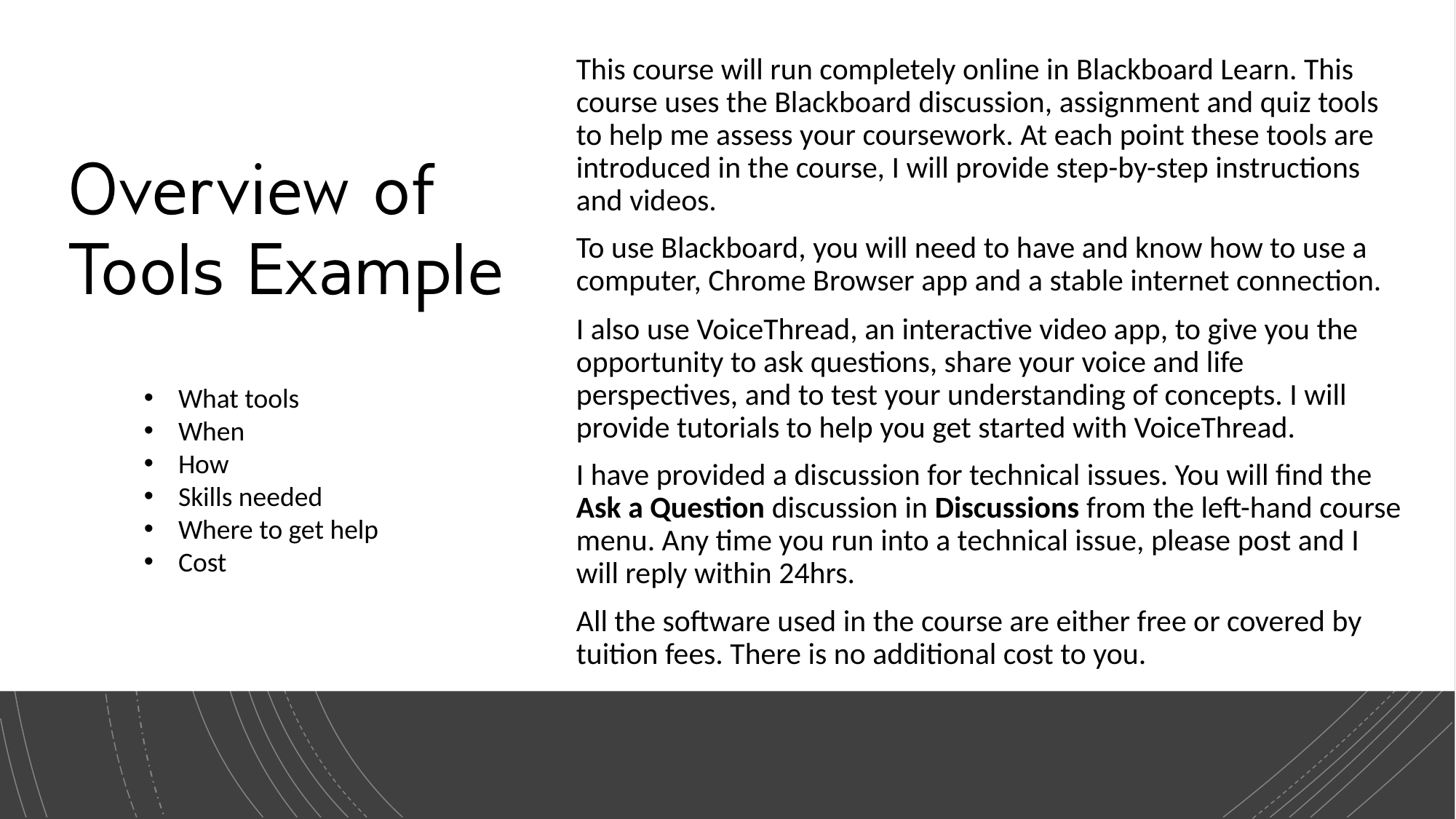

This course will run completely online in Blackboard Learn. This course uses the Blackboard discussion, assignment and quiz tools to help me assess your coursework. At each point these tools are introduced in the course, I will provide step-by-step instructions and videos.
To use Blackboard, you will need to have and know how to use a computer, Chrome Browser app and a stable internet connection.
I also use VoiceThread, an interactive video app, to give you the opportunity to ask questions, share your voice and life perspectives, and to test your understanding of concepts. I will provide tutorials to help you get started with VoiceThread.
I have provided a discussion for technical issues. You will find the Ask a Question discussion in Discussions from the left-hand course menu. Any time you run into a technical issue, please post and I will reply within 24hrs.
All the software used in the course are either free or covered by tuition fees. There is no additional cost to you.
# Overview of Tools Example
What tools
When
How
Skills needed
Where to get help
Cost